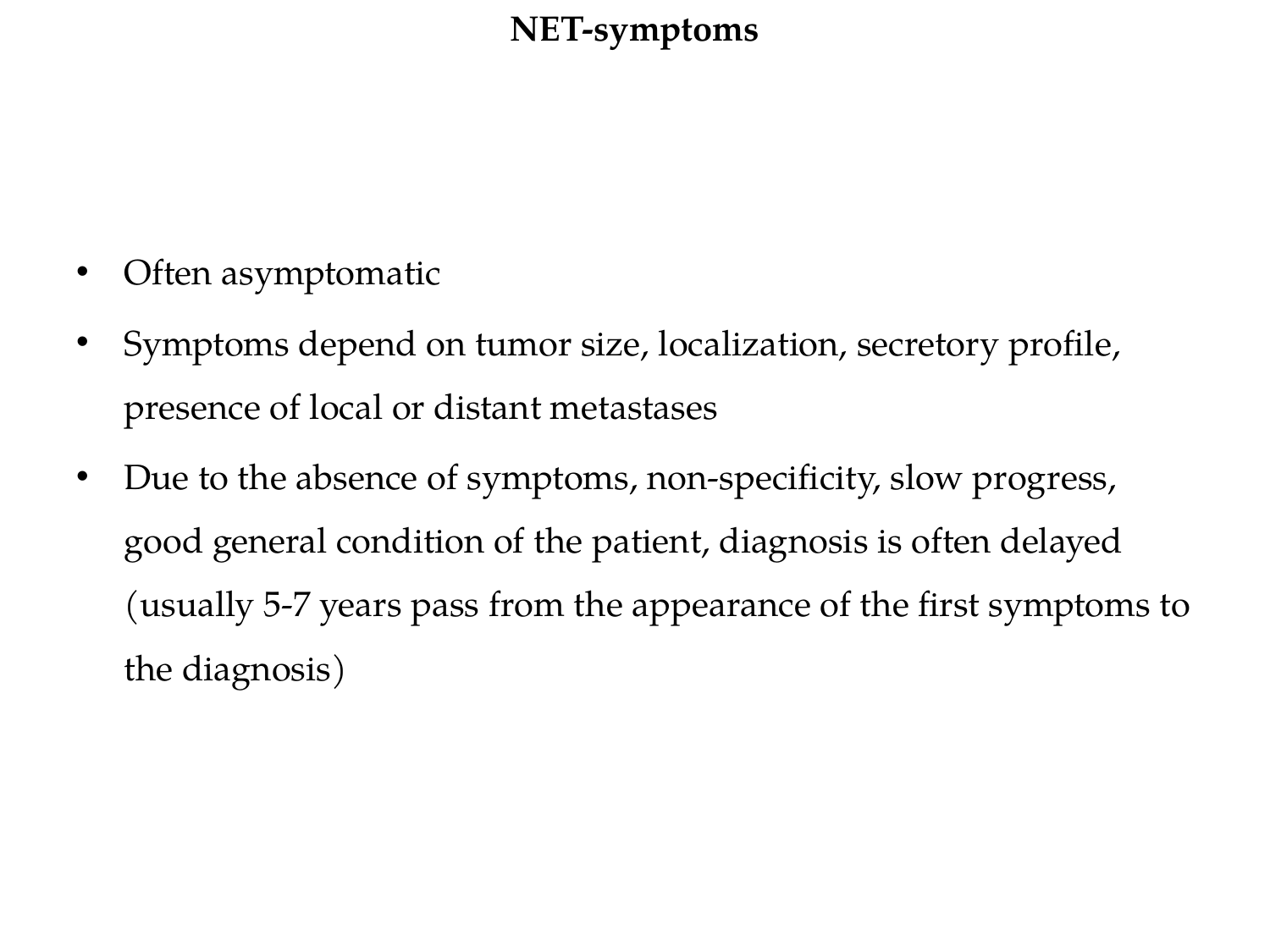

NET-symptoms
Often asymptomatic
Symptoms depend on tumor size, localization, secretory profile, presence of local or distant metastases
Due to the absence of symptoms, non-specificity, slow progress, good general condition of the patient, diagnosis is often delayed (usually 5-7 years pass from the appearance of the first symptoms to the diagnosis)